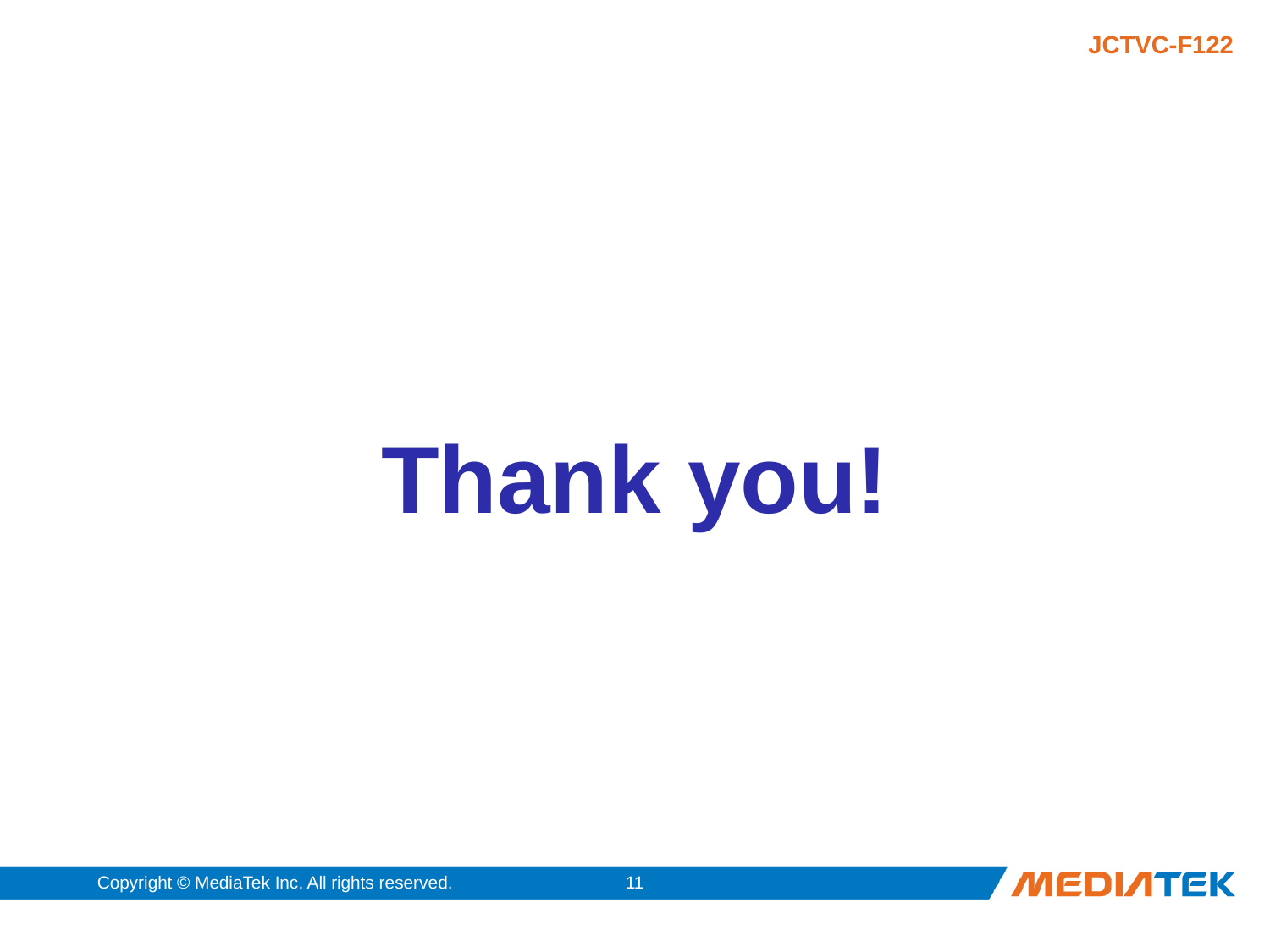

Thank you!
Copyright © MediaTek Inc. All rights reserved.
11